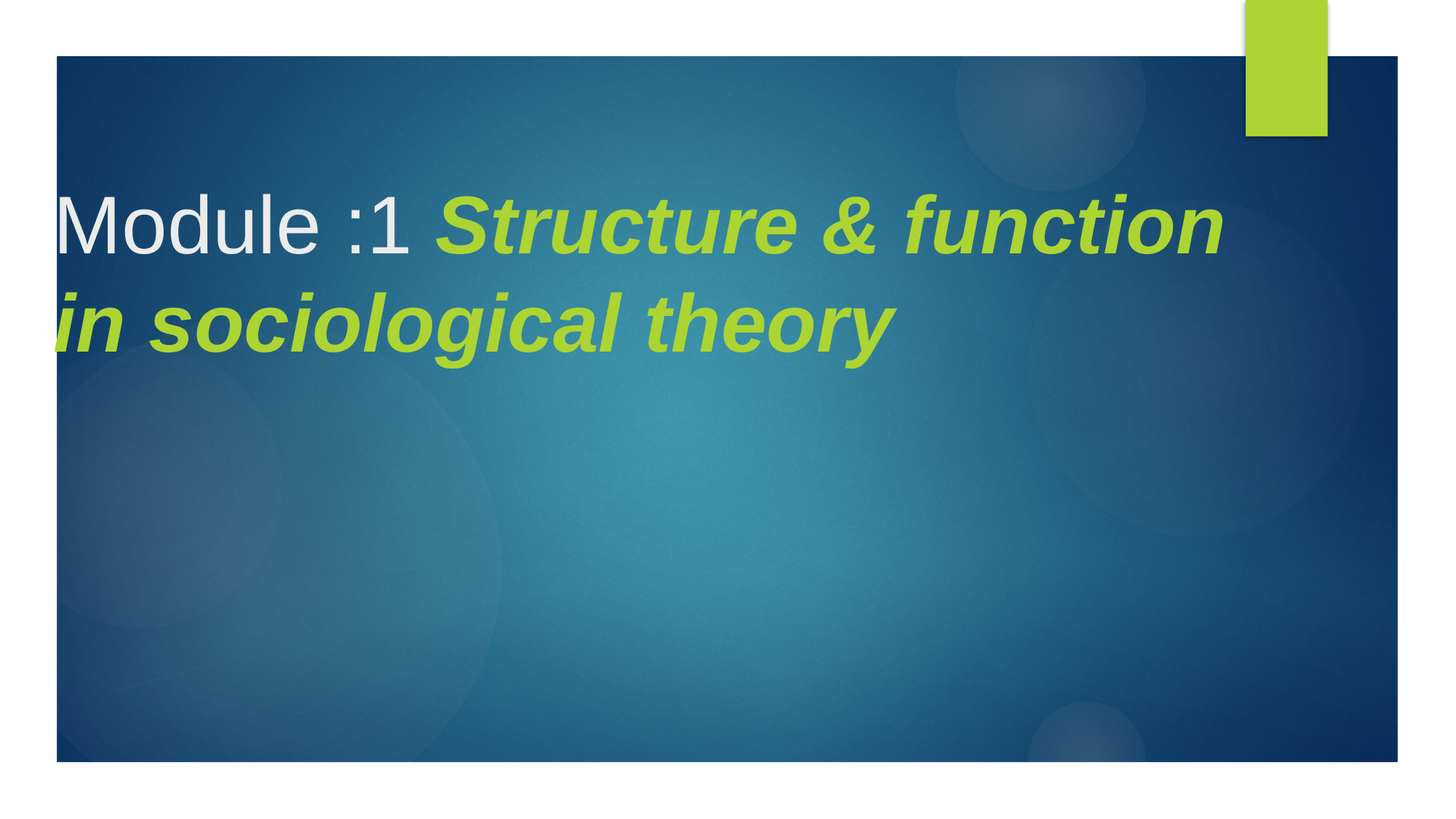

# Module :1 Structure & function in sociological theory